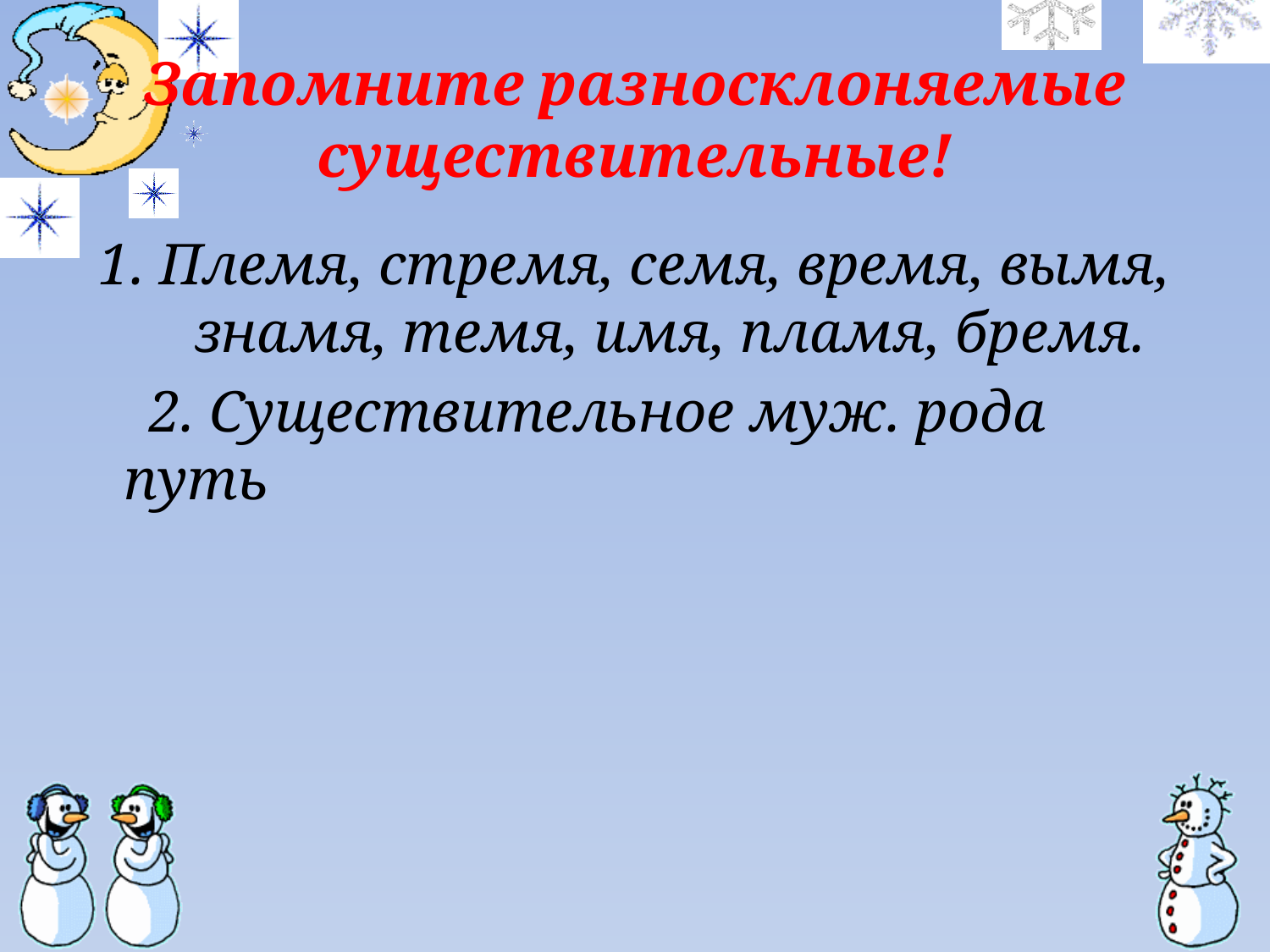

# Запомните разносклоняемые существительные!
1. Племя, стремя, семя, время, вымя, знамя, темя, имя, пламя, бремя.
     2. Существительное муж. рода  путь